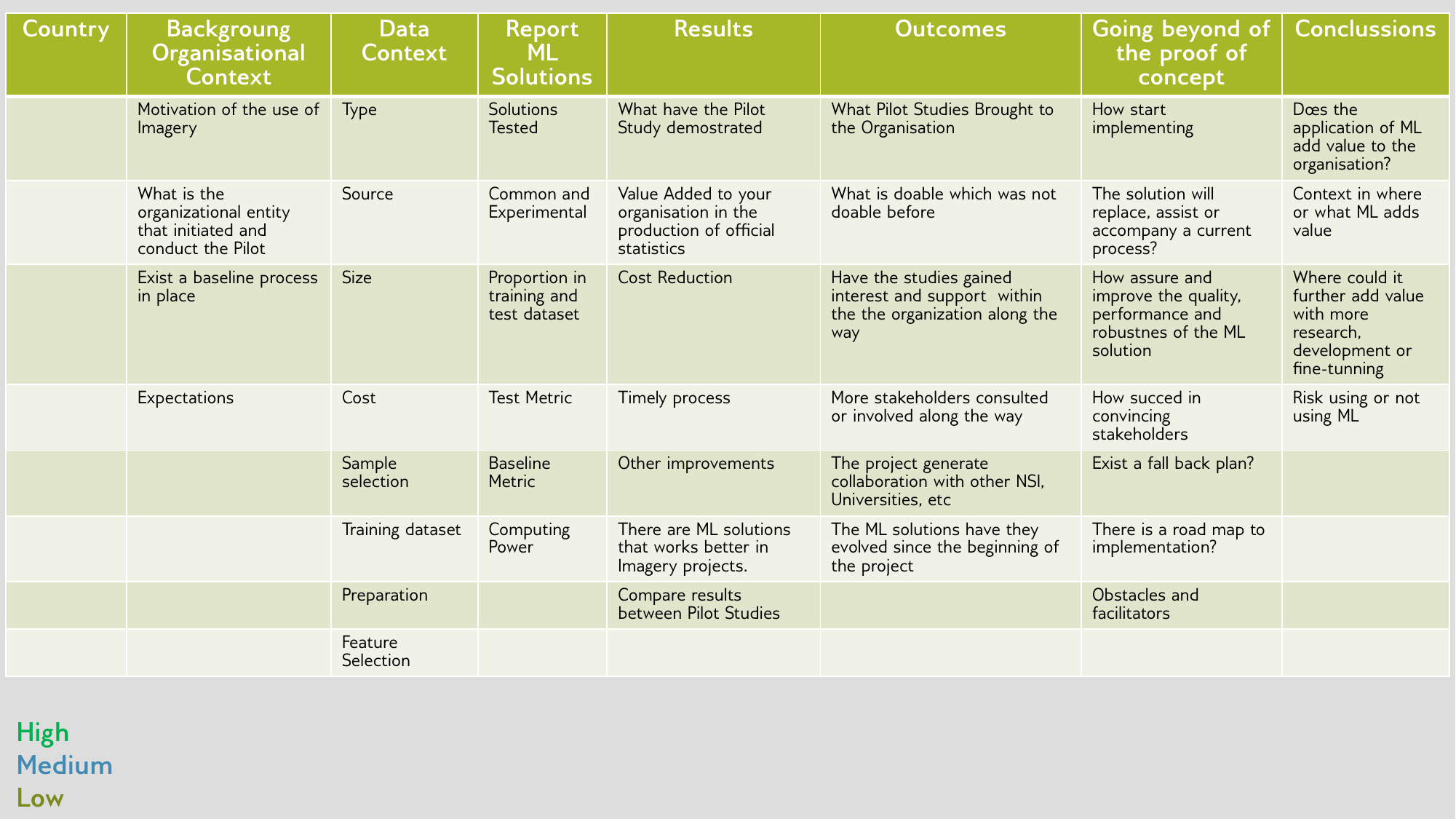

| Country | Backgroung Organisational Context | Data Context | Report ML Solutions | Results | Outcomes | Going beyond of the proof of concept | Conclussions |
| --- | --- | --- | --- | --- | --- | --- | --- |
|  | Motivation of the use of Imagery | Type | Solutions Tested | What have the Pilot Study demostrated | What Pilot Studies Brought to the Organisation | How start implementing | Does the application of ML add value to the organisation? |
|  | What is the organizational entity that initiated and conduct the Pilot | Source | Common and Experimental | Value Added to your organisation in the production of official statistics | What is doable which was not doable before | The solution will replace, assist or accompany a current process? | Context in where or what ML adds value |
|  | Exist a baseline process in place | Size | Proportion in training and test dataset | Cost Reduction | Have the studies gained interest and support within the the organization along the way | How assure and improve the quality, performance and robustnes of the ML solution | Where could it further add value with more research, development or fine-tunning |
|  | Expectations | Cost | Test Metric | Timely process | More stakeholders consulted or involved along the way | How succed in convincing stakeholders | Risk using or not using ML |
|  |  | Sample selection | Baseline Metric | Other improvements | The project generate collaboration with other NSI, Universities, etc | Exist a fall back plan? |  |
|  |  | Training dataset | Computing Power | There are ML solutions that works better in Imagery projects. | The ML solutions have they evolved since the beginning of the project | There is a road map to implementation? |  |
|  |  | Preparation |  | Compare results between Pilot Studies |  | Obstacles and facilitators |  |
|  |  | Feature Selection |  |  |  |  |  |
High
Medium
Low